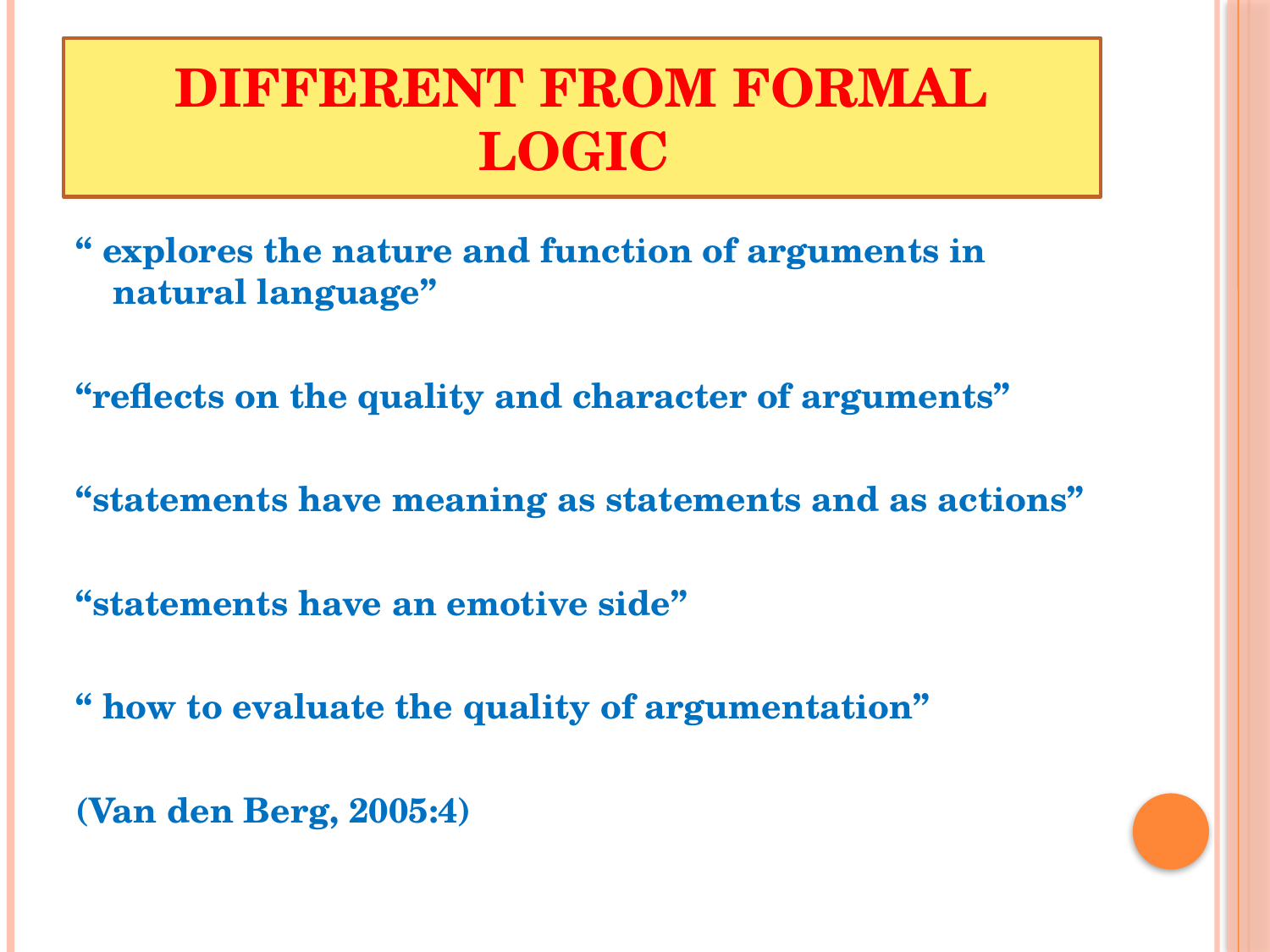

# Different from formal logic
“ explores the nature and function of arguments in natural language”

“reflects on the quality and character of arguments”

“statements have meaning as statements and as actions”

“statements have an emotive side”

“ how to evaluate the quality of argumentation”

(Van den Berg, 2005:4)